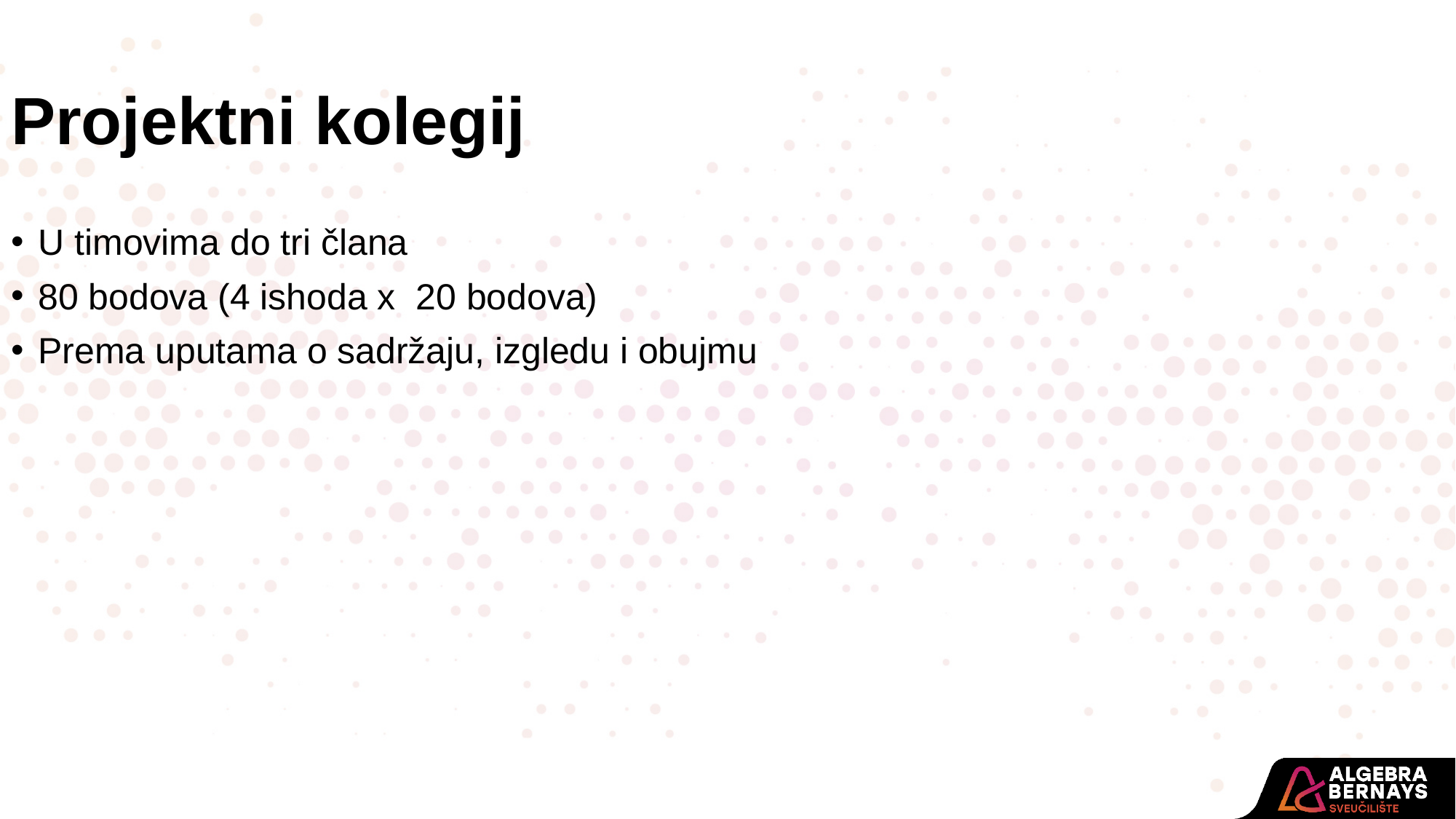

Projektni kolegij
U timovima do tri člana
80 bodova (4 ishoda x  20 bodova)
Prema uputama o sadržaju, izgledu i obujmu